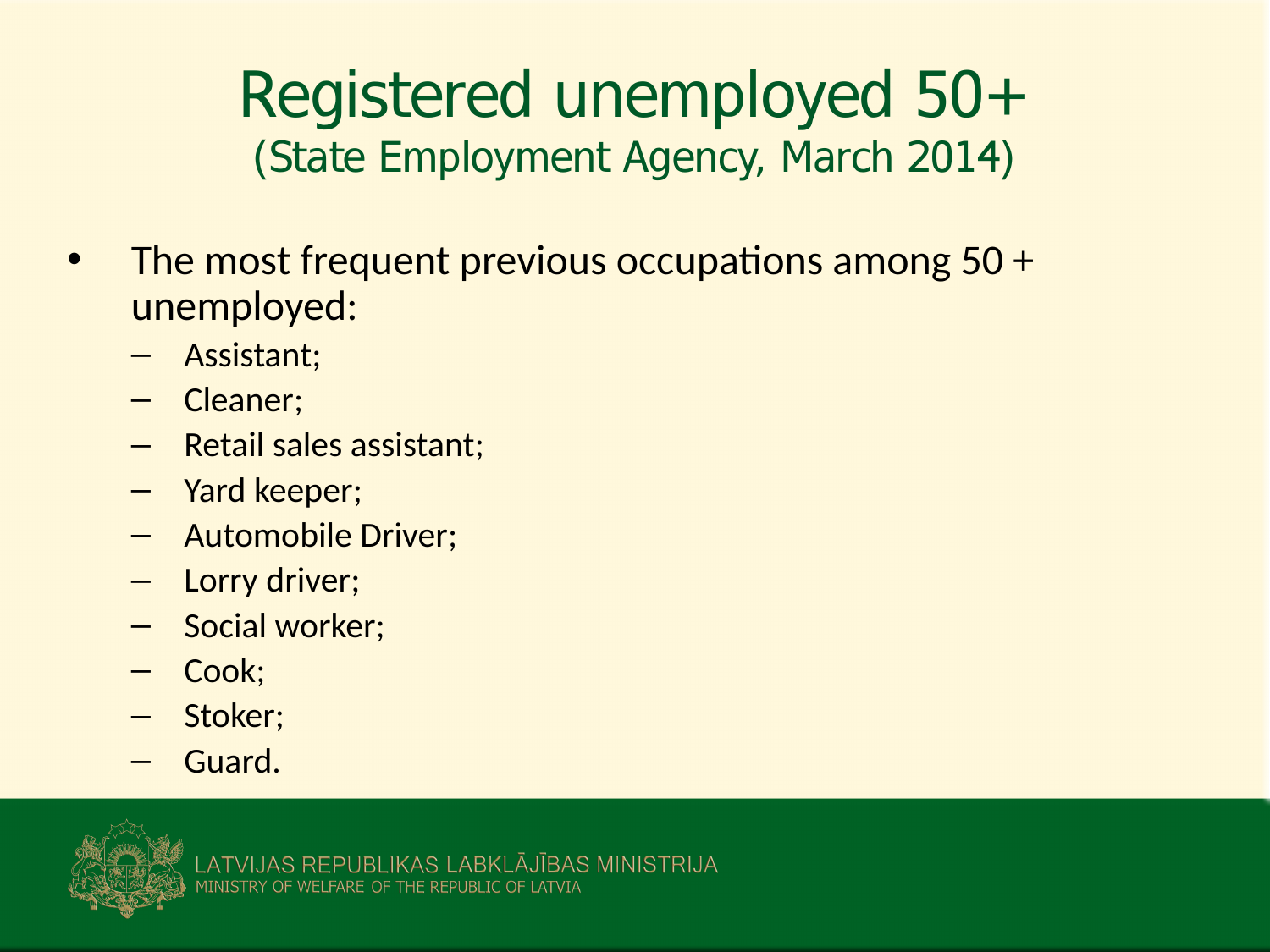

# Registered unemployed 50+ (State Employment Agency, March 2014)

The most frequent previous occupations among 50 + unemployed:
Assistant;
Cleaner;
Retail sales assistant;
Yard keeper;
Automobile Driver;
Lorry driver;
Social worker;
Cook;
Stoker;
Guard.